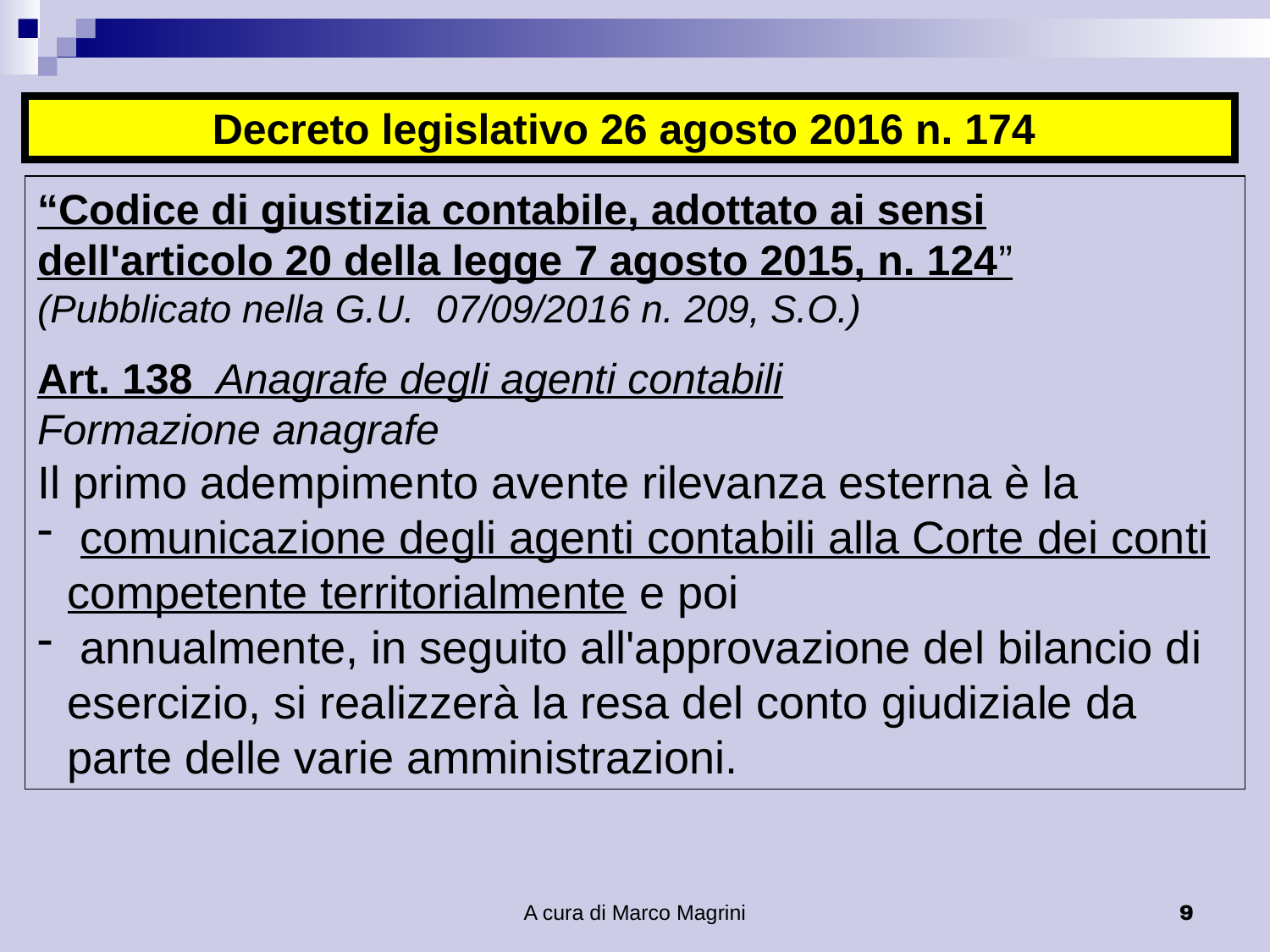

Decreto legislativo 26 agosto 2016 n. 174
“Codice di giustizia contabile, adottato ai sensi dell'articolo 20 della legge 7 agosto 2015, n. 124”
(Pubblicato nella G.U.  07/09/2016 n. 209, S.O.)

Art. 138  Anagrafe degli agenti contabili
Formazione anagrafe
Il primo adempimento avente rilevanza esterna è la
 comunicazione degli agenti contabili alla Corte dei conti competente territorialmente e poi
 annualmente, in seguito all'approvazione del bilancio di esercizio, si realizzerà la resa del conto giudiziale da parte delle varie amministrazioni.

A cura di Marco Magrini
9